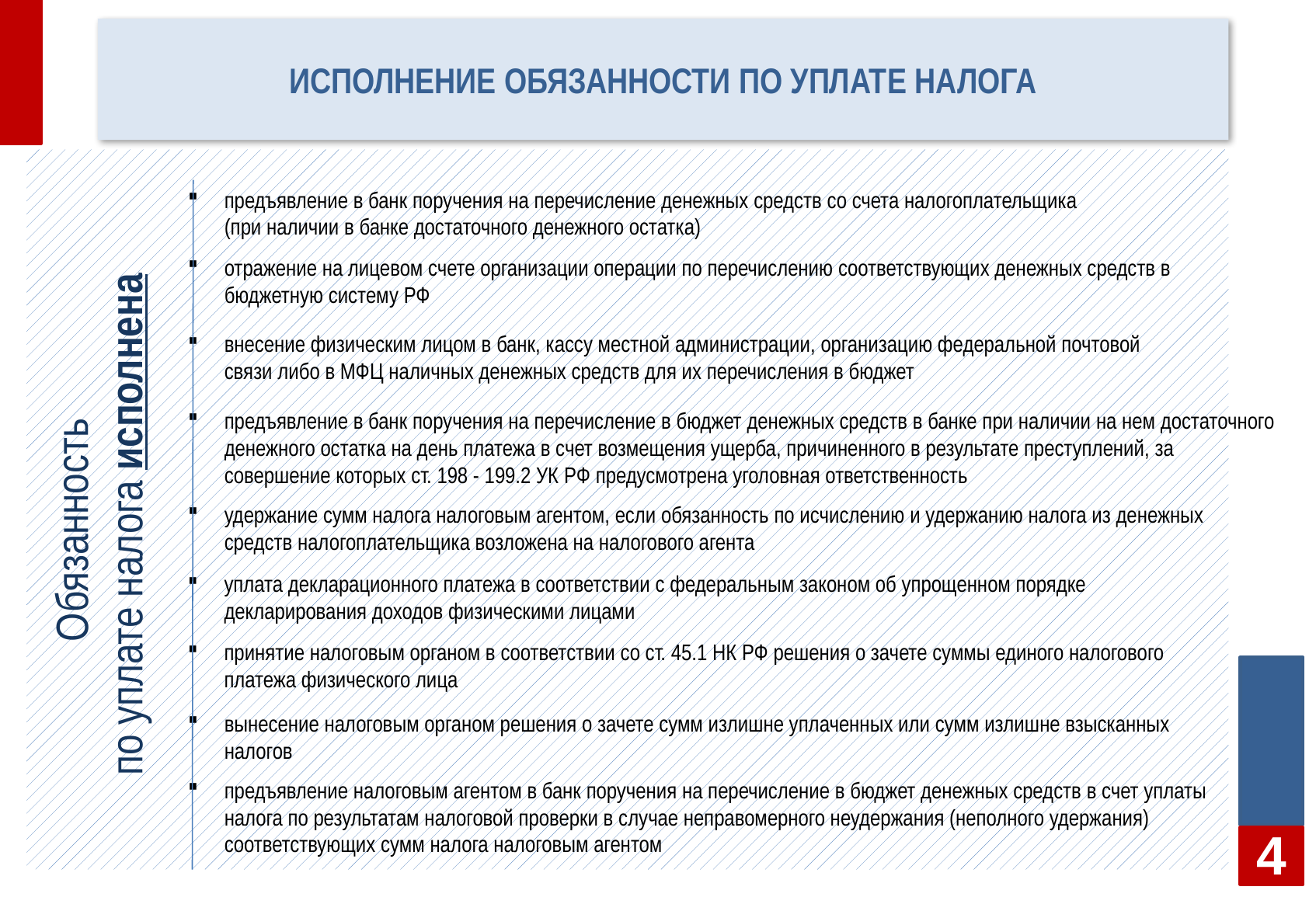

Исполнение обязанности по уплате налога

предъявление в банк поручения на перечисление денежных средств со счета налогоплательщика (при наличии в банке достаточного денежного остатка)
отражение на лицевом счете организации операции по перечислению соответствующих денежных средств в бюджетную систему РФ
внесение физическим лицом в банк, кассу местной администрации, организацию федеральной почтовой связи либо в МФЦ наличных денежных средств для их перечисления в бюджет
предъявление в банк поручения на перечисление в бюджет денежных средств в банке при наличии на нем достаточного денежного остатка на день платежа в счет возмещения ущерба, причиненного в результате преступлений, за совершение которых ст. 198 - 199.2 УК РФ предусмотрена уголовная ответственность
Обязанность
по уплате налога исполнена
удержание сумм налога налоговым агентом, если обязанность по исчислению и удержанию налога из денежных средств налогоплательщика возложена на налогового агента
уплата декларационного платежа в соответствии с федеральным законом об упрощенном порядке декларирования доходов физическими лицами
принятие налоговым органом в соответствии со ст. 45.1 НК РФ решения о зачете суммы единого налогового платежа физического лица
вынесение налоговым органом решения о зачете сумм излишне уплаченных или сумм излишне взысканных налогов
предъявление налоговым агентом в банк поручения на перечисление в бюджет денежных средств в счет уплаты налога по результатам налоговой проверки в случае неправомерного неудержания (неполного удержания) соответствующих сумм налога налоговым агентом
4